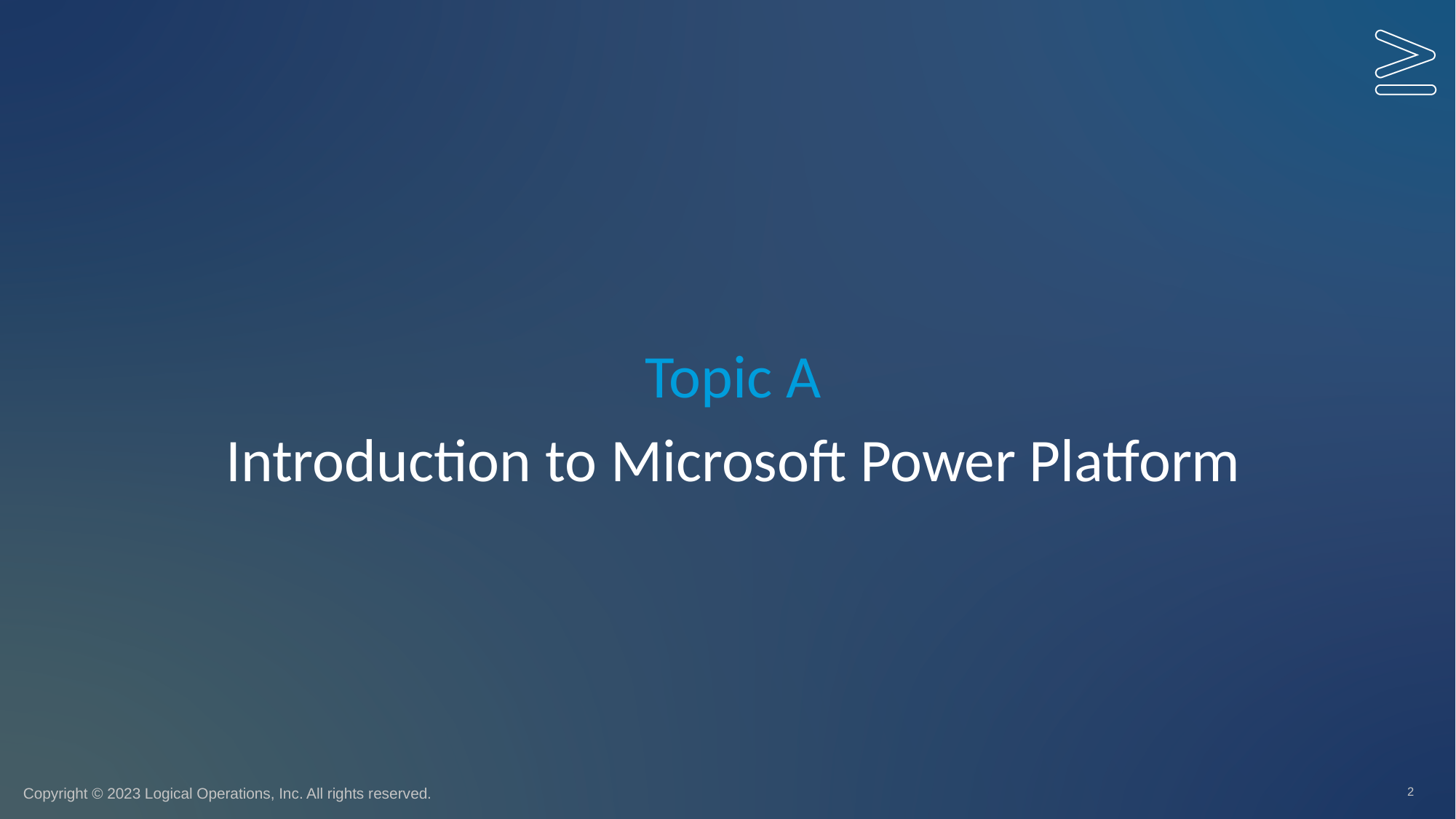

Topic A
# Introduction to Microsoft Power Platform
2